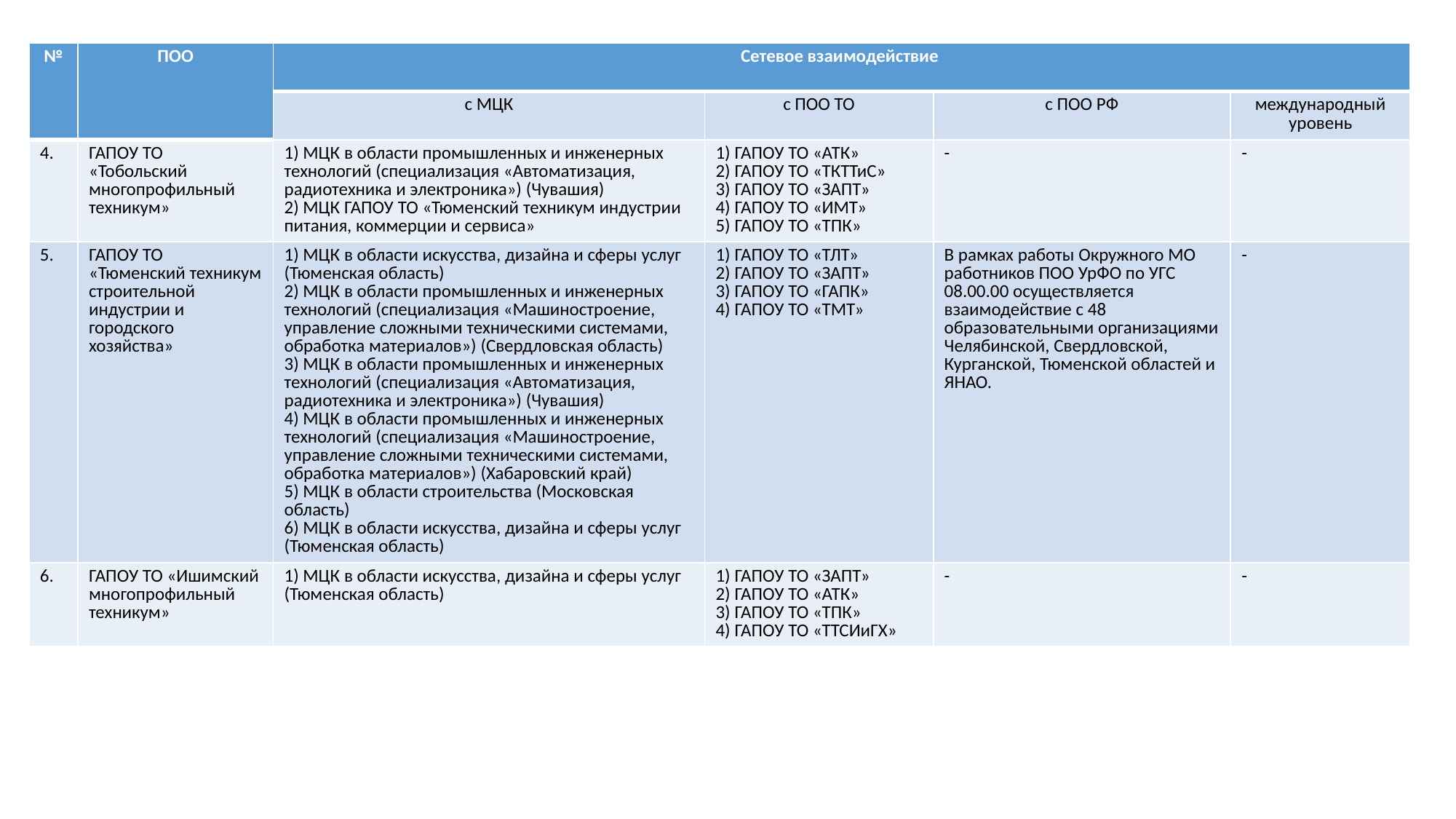

| № | ПОО | Сетевое взаимодействие |  |  |  |
| --- | --- | --- | --- | --- | --- |
|  |  | с МЦК | с ПОО ТО | с ПОО РФ | международный уровень |
| 4. | ГАПОУ ТО «Тобольский многопрофильный техникум» | 1) МЦК в области промышленных и инженерных технологий (специализация «Автоматизация, радиотехника и электроника») (Чувашия) 2) МЦК ГАПОУ ТО «Тюменский техникум индустрии питания, коммерции и сервиса» | 1) ГАПОУ ТО «АТК» 2) ГАПОУ ТО «ТКТТиС» 3) ГАПОУ ТО «ЗАПТ» 4) ГАПОУ ТО «ИМТ» 5) ГАПОУ ТО «ТПК» | - | - |
| 5. | ГАПОУ ТО «Тюменский техникум строительной индустрии и городского хозяйства» | 1) МЦК в области искусства, дизайна и сферы услуг (Тюменская область) 2) МЦК в области промышленных и инженерных технологий (специализация «Машиностроение, управление сложными техническими системами, обработка материалов») (Свердловская область) 3) МЦК в области промышленных и инженерных технологий (специализация «Автоматизация, радиотехника и электроника») (Чувашия) 4) МЦК в области промышленных и инженерных технологий (специализация «Машиностроение, управление сложными техническими системами, обработка материалов») (Хабаровский край) 5) МЦК в области строительства (Московская область) 6) МЦК в области искусства, дизайна и сферы услуг (Тюменская область) | 1) ГАПОУ ТО «ТЛТ» 2) ГАПОУ ТО «ЗАПТ» 3) ГАПОУ ТО «ГАПК» 4) ГАПОУ ТО «ТМТ» | В рамках работы Окружного МО работников ПОО УрФО по УГС 08.00.00 осуществляется взаимодействие с 48 образовательными организациями Челябинской, Свердловской, Курганской, Тюменской областей и ЯНАО. | - |
| 6. | ГАПОУ ТО «Ишимский многопрофильный техникум» | 1) МЦК в области искусства, дизайна и сферы услуг (Тюменская область) | 1) ГАПОУ ТО «ЗАПТ» 2) ГАПОУ ТО «АТК» 3) ГАПОУ ТО «ТПК» 4) ГАПОУ ТО «ТТСИиГХ» | - | - |